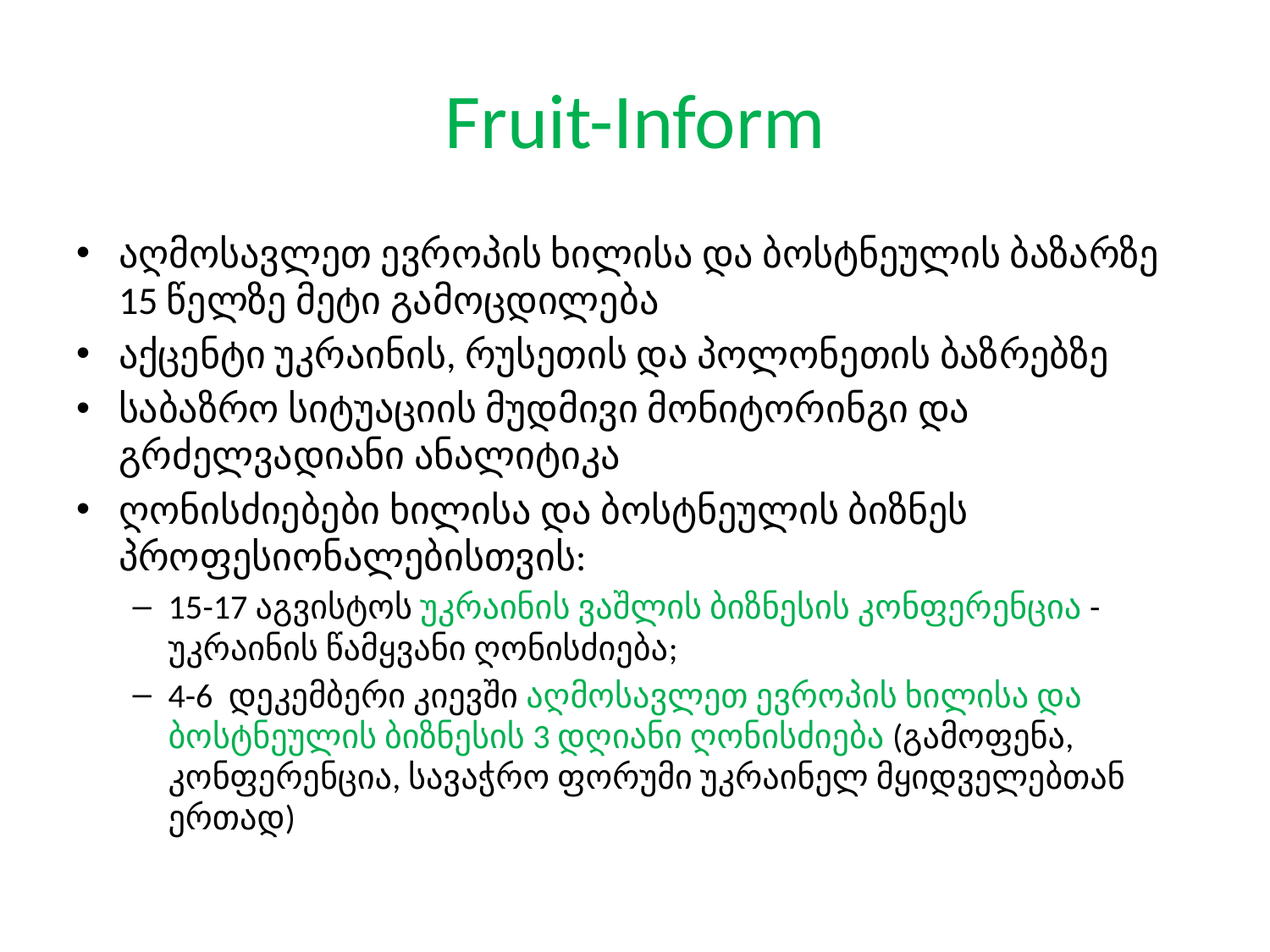

# Fruit-Inform
აღმოსავლეთ ევროპის ხილისა და ბოსტნეულის ბაზარზე 15 წელზე მეტი გამოცდილება
აქცენტი უკრაინის, რუსეთის და პოლონეთის ბაზრებზე
საბაზრო სიტუაციის მუდმივი მონიტორინგი და გრძელვადიანი ანალიტიკა
ღონისძიებები ხილისა და ბოსტნეულის ბიზნეს პროფესიონალებისთვის:
15-17 აგვისტოს უკრაინის ვაშლის ბიზნესის კონფერენცია - უკრაინის წამყვანი ღონისძიება;
4-6  დეკემბერი კიევში აღმოსავლეთ ევროპის ხილისა და ბოსტნეულის ბიზნესის 3 დღიანი ღონისძიება (გამოფენა, კონფერენცია, სავაჭრო ფორუმი უკრაინელ მყიდველებთან ერთად)